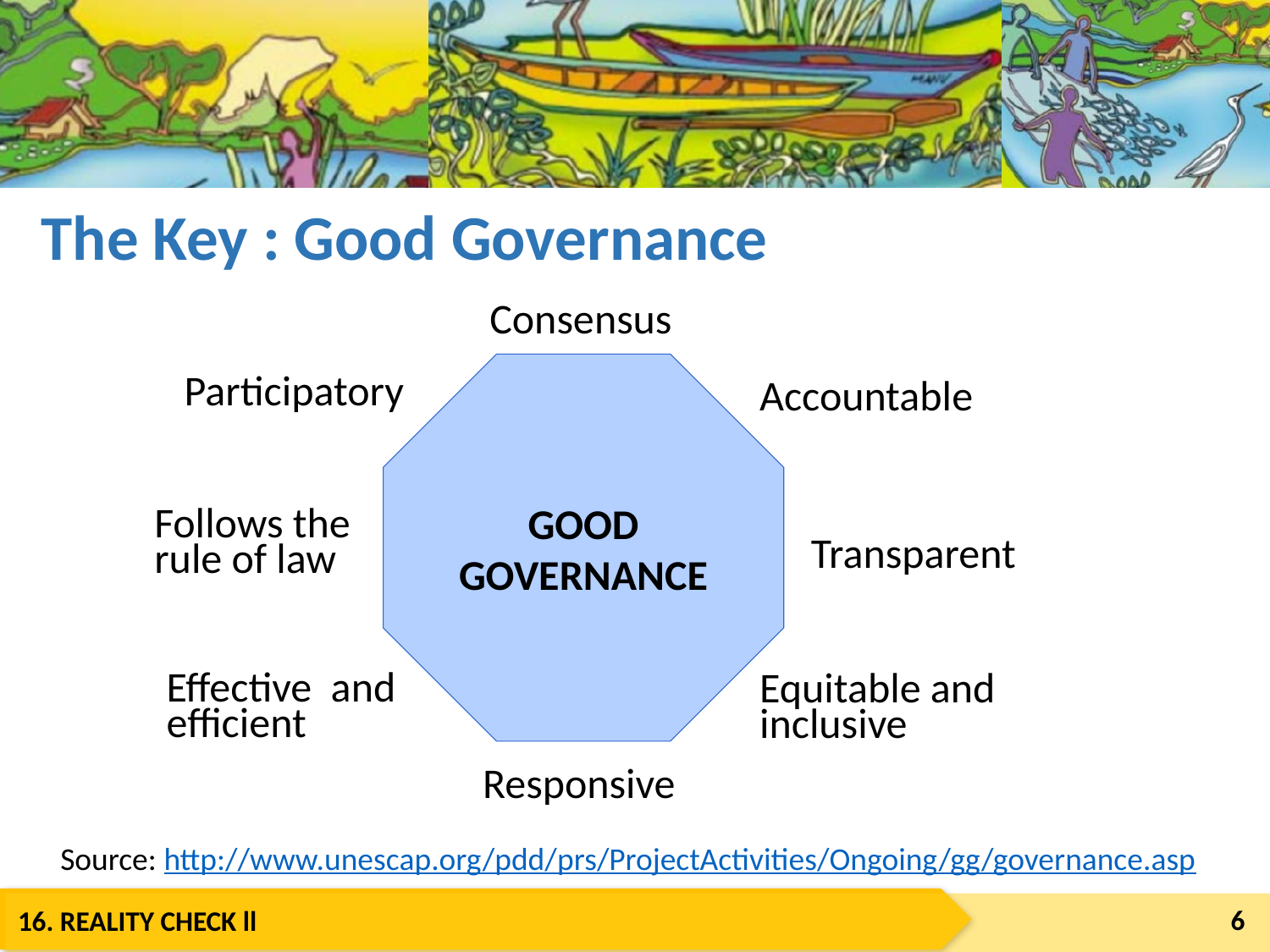

The Key : Good Governance
Consensus
GOOD GOVERNANCE
Participatory
Accountable
Follows the
rule of law
Transparent
Effective  and efficient
Equitable and
inclusive
Responsive
Source: http://www.unescap.org/pdd/prs/ProjectActivities/Ongoing/gg/governance.asp

6